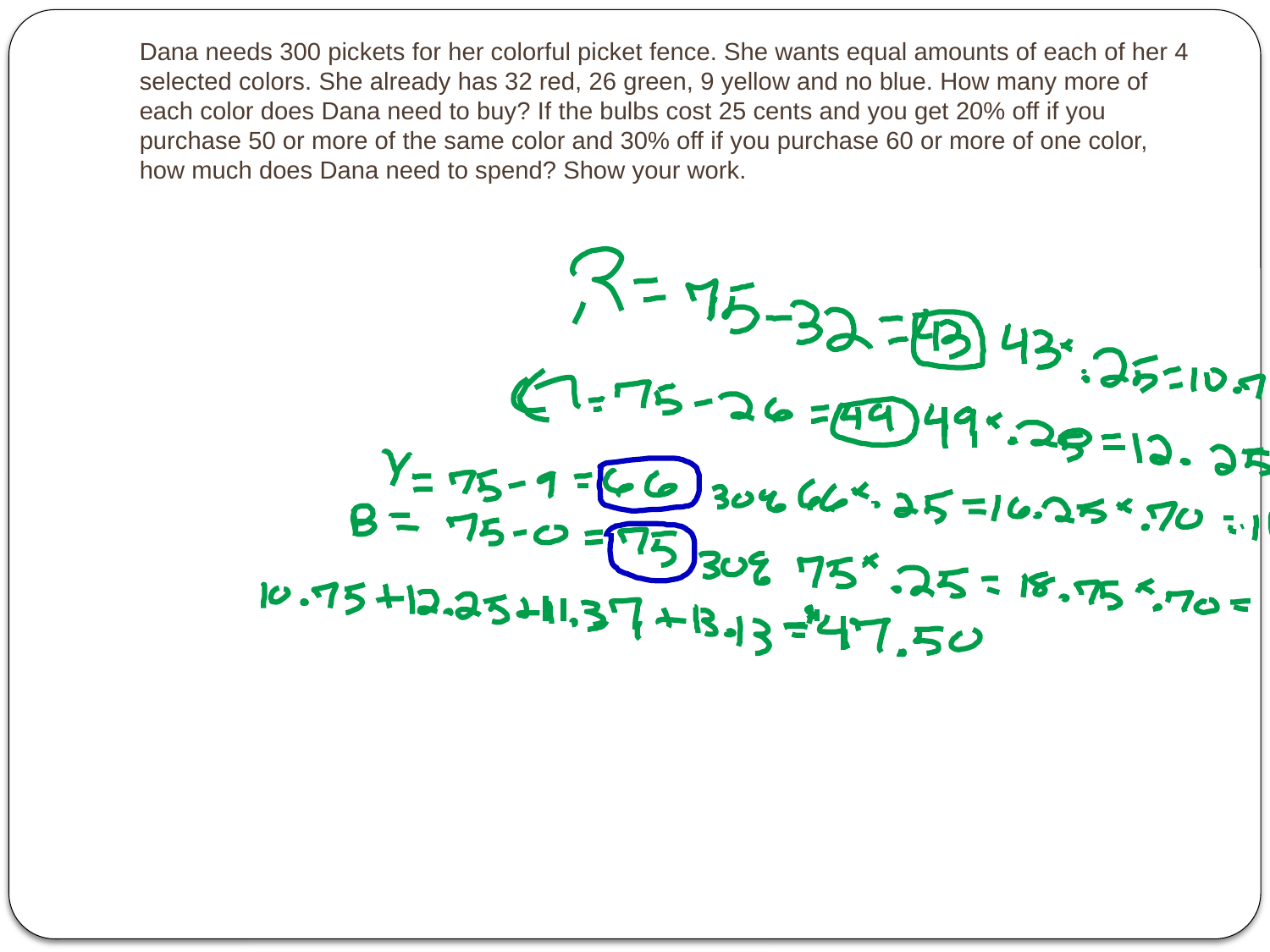

# Dana needs 300 pickets for her colorful picket fence. She wants equal amounts of each of her 4 selected colors. She already has 32 red, 26 green, 9 yellow and no blue. How many more of each color does Dana need to buy? If the bulbs cost 25 cents and you get 20% off if you purchase 50 or more of the same color and 30% off if you purchase 60 or more of one color, how much does Dana need to spend? Show your work.